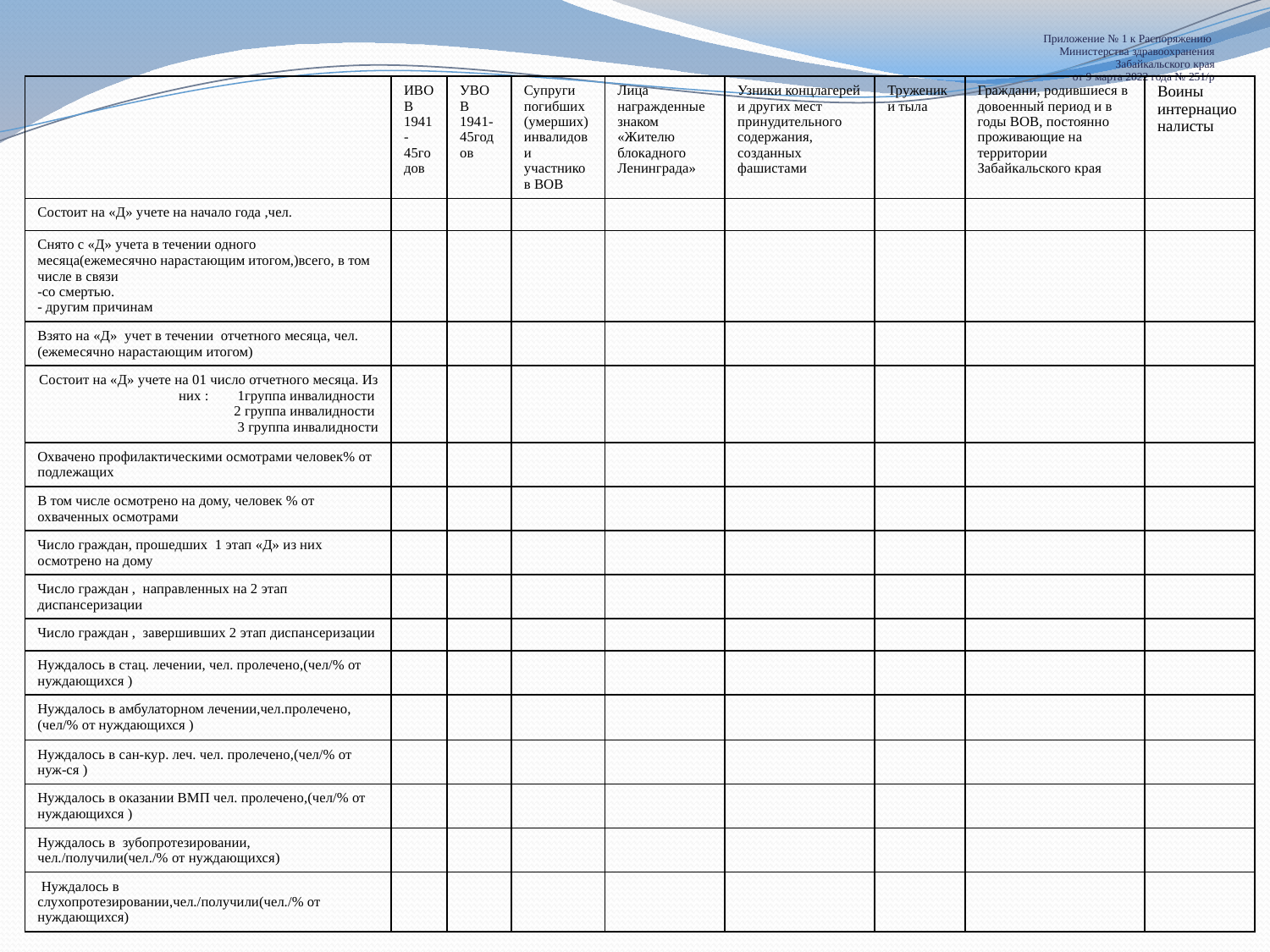

# Приложение № 1 к Распоряжению Министерства здравоохранения Забайкальского края от 9 марта 2022 года № 251/р
|  | ИВОВ 1941-45годов | УВОВ 1941-45годов | Супруги погибших (умерших) инвалидов и участников ВОВ | Лица награжденные знаком «Жителю блокадного Ленинграда» | Узники концлагерей и других мест принудительного содержания, созданных фашистами | Труженики тыла | Граждани, родившиеся в довоенный период и в годы ВОВ, постоянно проживающие на территории Забайкальского края | Воины интернационалисты |
| --- | --- | --- | --- | --- | --- | --- | --- | --- |
| Состоит на «Д» учете на начало года ,чел. |  |  |  |  |  |  |  |  |
| Снято с «Д» учета в течении одного месяца(ежемесячно нарастающим итогом,)всего, в том числе в связи -со смертью. - другим причинам |  |  |  |  |  |  |  |  |
| Взято на «Д» учет в течении отчетного месяца, чел.(ежемесячно нарастающим итогом) |  |  |  |  |  |  |  |  |
| Состоит на «Д» учете на 01 число отчетного месяца. Из них : 1группа инвалидности 2 группа инвалидности 3 группа инвалидности |  |  |  |  |  |  |  |  |
| Охвачено профилактическими осмотрами человек% от подлежащих |  |  |  |  |  |  |  |  |
| В том числе осмотрено на дому, человек % от охваченных осмотрами |  |  |  |  |  |  |  |  |
| Число граждан, прошедших 1 этап «Д» из них осмотрено на дому |  |  |  |  |  |  |  |  |
| Число граждан , направленных на 2 этап диспансеризации |  |  |  |  |  |  |  |  |
| Число граждан , завершивших 2 этап диспансеризации |  |  |  |  |  |  |  |  |
| Нуждалось в стац. лечении, чел. пролечено,(чел/% от нуждающихся ) |  |  |  |  |  |  |  |  |
| Нуждалось в амбулаторном лечении,чел.пролечено,(чел/% от нуждающихся ) |  |  |  |  |  |  |  |  |
| Нуждалось в сан-кур. леч. чел. пролечено,(чел/% от нуж-ся ) |  |  |  |  |  |  |  |  |
| Нуждалось в оказании ВМП чел. пролечено,(чел/% от нуждающихся ) |  |  |  |  |  |  |  |  |
| Нуждалось в зубопротезировании, чел./получили(чел./% от нуждающихся) |  |  |  |  |  |  |  |  |
| Нуждалось в слухопротезировании,чел./получили(чел./% от нуждающихся) |  |  |  |  |  |  |  |  |